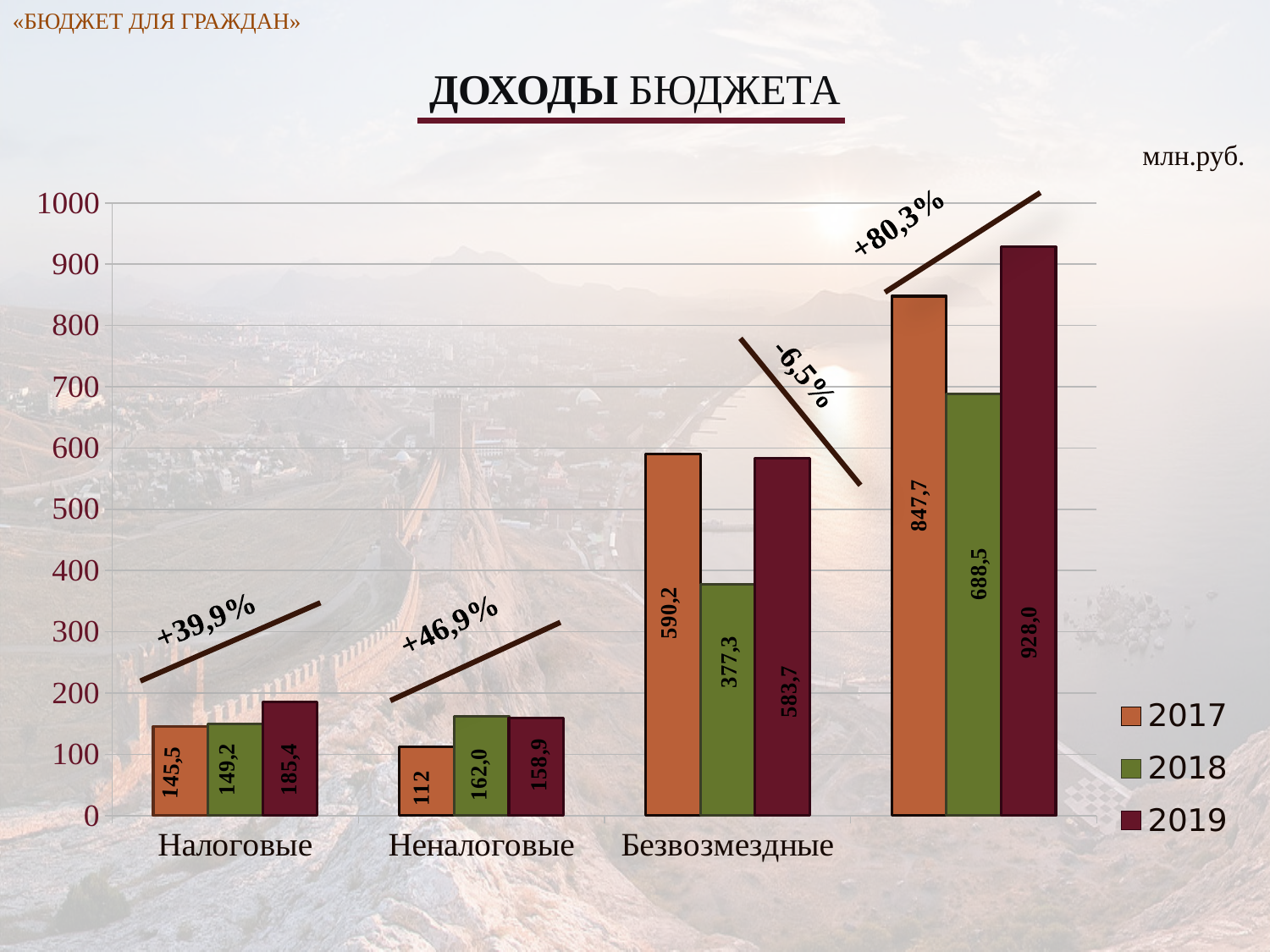

«БЮДЖЕТ ДЛЯ ГРАЖДАН»
ДОХОДЫ БЮДЖЕТА
млн.руб.

### Chart

| Category | 2017 | 2018 | 2019 |
|---|---|---|---|
| Налоговые | 145.5 | 149.2 | 185.4 |
| Неналоговые | 112.0 | 162.0 | 158.9 |
| Безвозмездные | 590.2 | 377.3 | 583.7 |